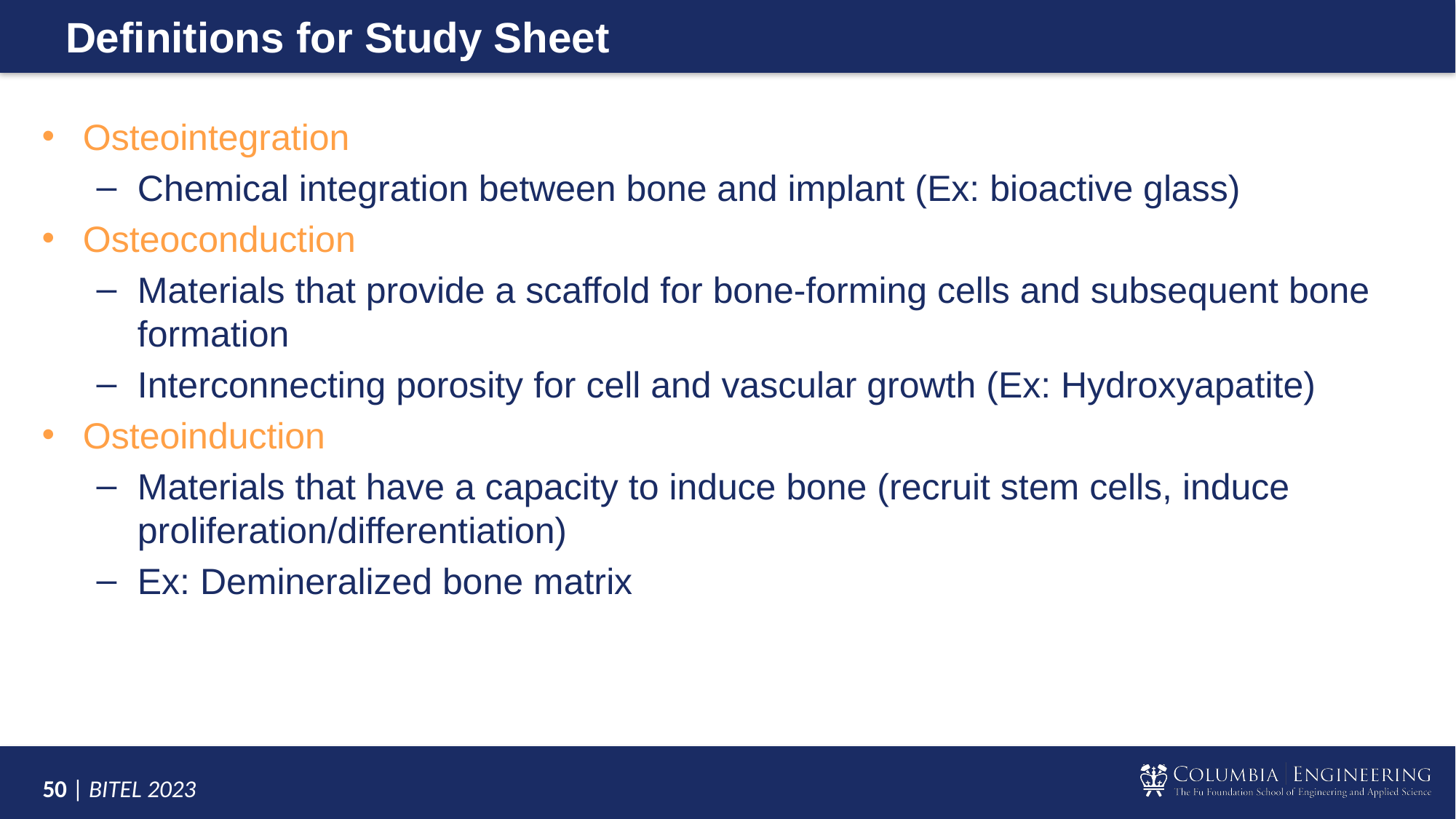

# Definitions for Study Sheet
Osteointegration
Chemical integration between bone and implant (Ex: bioactive glass)
Osteoconduction
Materials that provide a scaffold for bone-forming cells and subsequent bone formation
Interconnecting porosity for cell and vascular growth (Ex: Hydroxyapatite)
Osteoinduction
Materials that have a capacity to induce bone (recruit stem cells, induce proliferation/differentiation)
Ex: Demineralized bone matrix